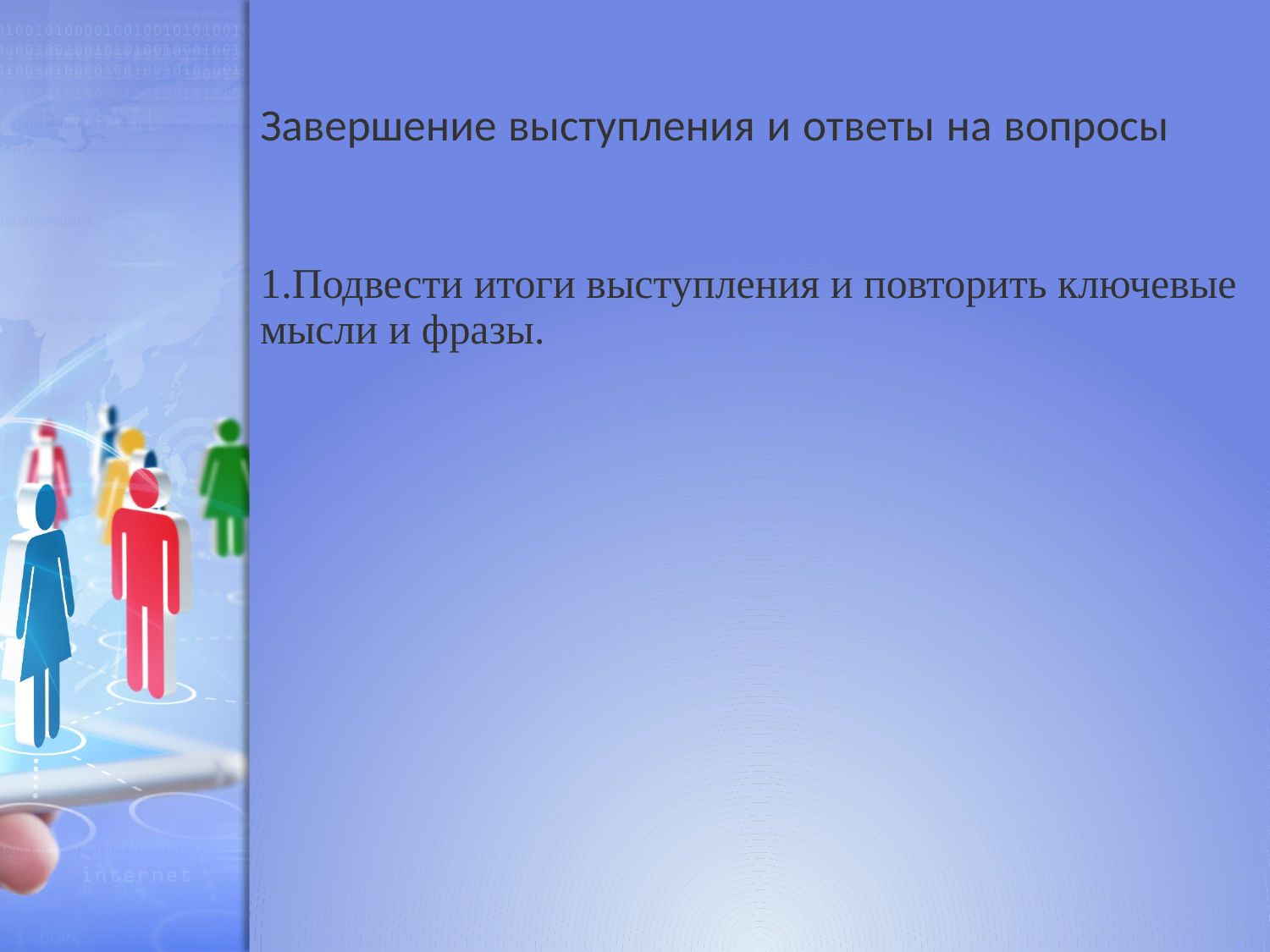

# Завершение выступления и ответы на вопросы
1.Подвести итоги выступления и повторить ключевые мысли и фразы.